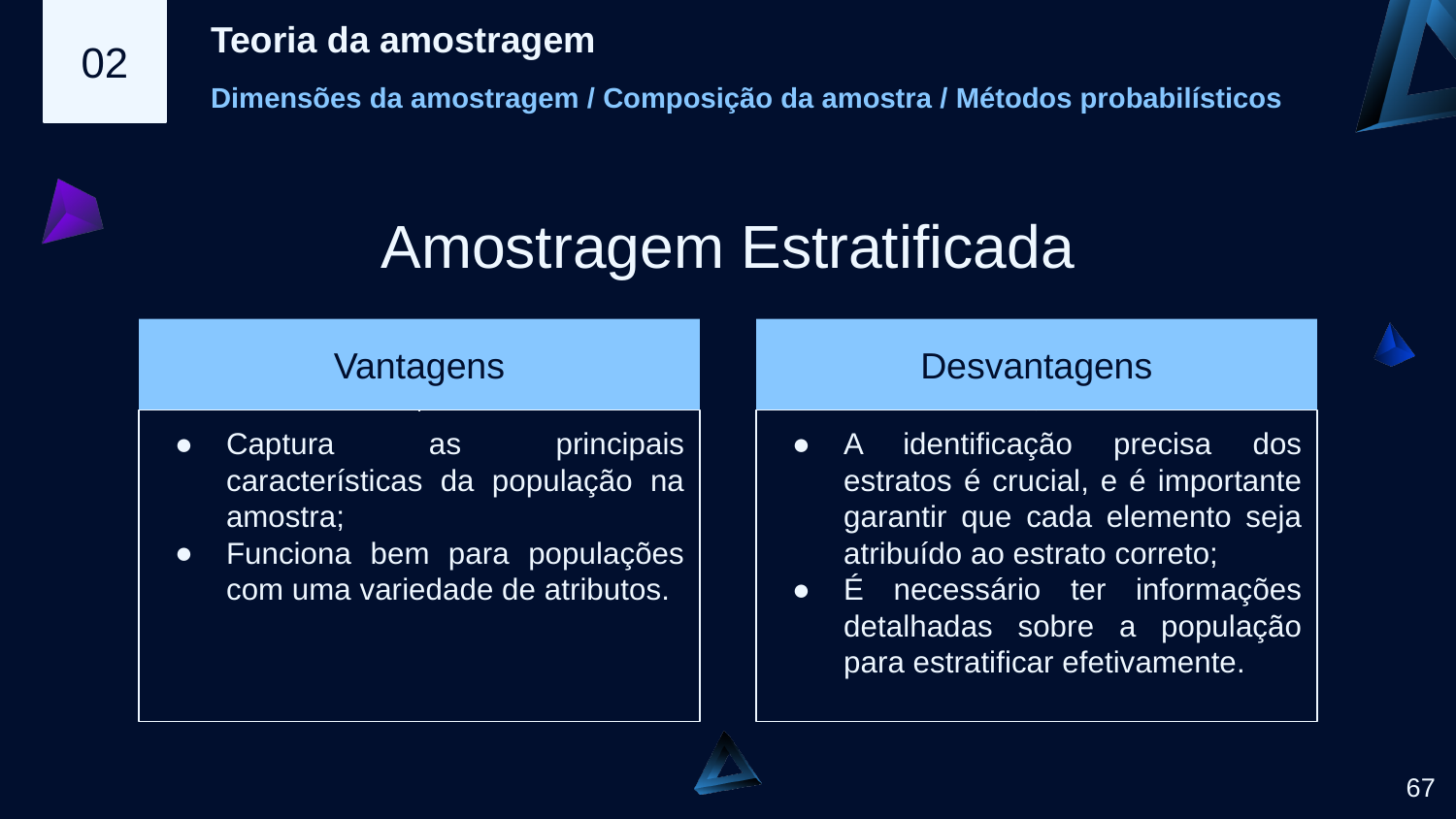

02
Teoria da amostragem
Dimensões da amostragem / Composição da amostra / Métodos probabilísticos
Amostragem Estratificada
# Vantagens
Desvantagens
Captura as principais características da população na amostra;
Funciona bem para populações com uma variedade de atributos.
A identificação precisa dos estratos é crucial, e é importante garantir que cada elemento seja atribuído ao estrato correto;
É necessário ter informações detalhadas sobre a população para estratificar efetivamente.

67